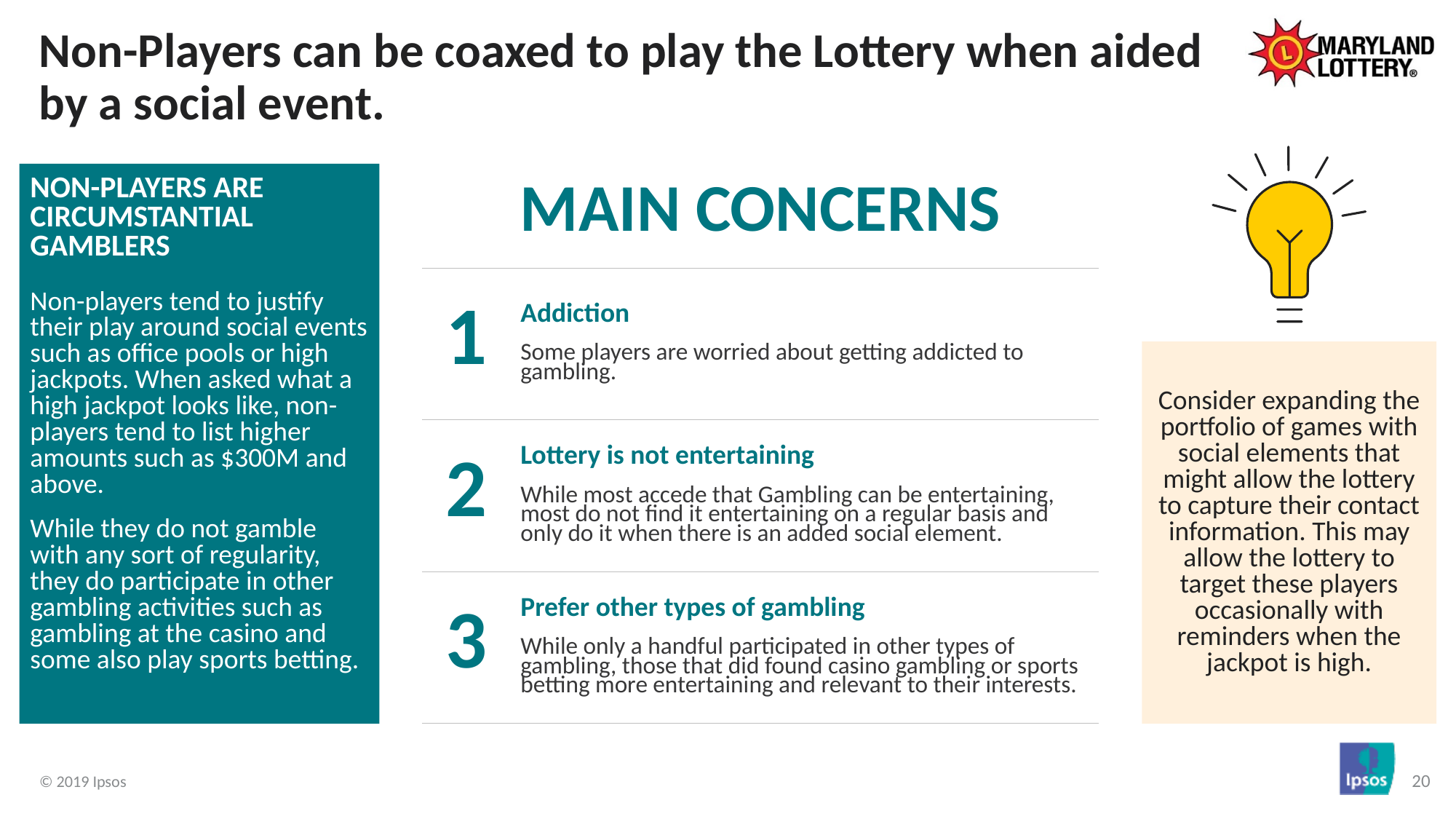

# Non-Players can be coaxed to play the Lottery when aided by a social event.

Consider expanding the portfolio of games with social elements that might allow the lottery to capture their contact information. This may allow the lottery to target these players occasionally with reminders when the jackpot is high.
| Main Concerns |  |
| --- | --- |
| 1 | Addiction Some players are worried about getting addicted to gambling. |
| 2 | Lottery is not entertaining While most accede that Gambling can be entertaining, most do not find it entertaining on a regular basis and only do it when there is an added social element. |
| 3 | Prefer other types of gambling While only a handful participated in other types of gambling, those that did found casino gambling or sports betting more entertaining and relevant to their interests. |
Non-Players are Circumstantial Gamblers
Non-players tend to justify their play around social events such as office pools or high jackpots. When asked what a high jackpot looks like, non-players tend to list higher amounts such as $300M and above.
While they do not gamble with any sort of regularity, they do participate in other gambling activities such as gambling at the casino and some also play sports betting.